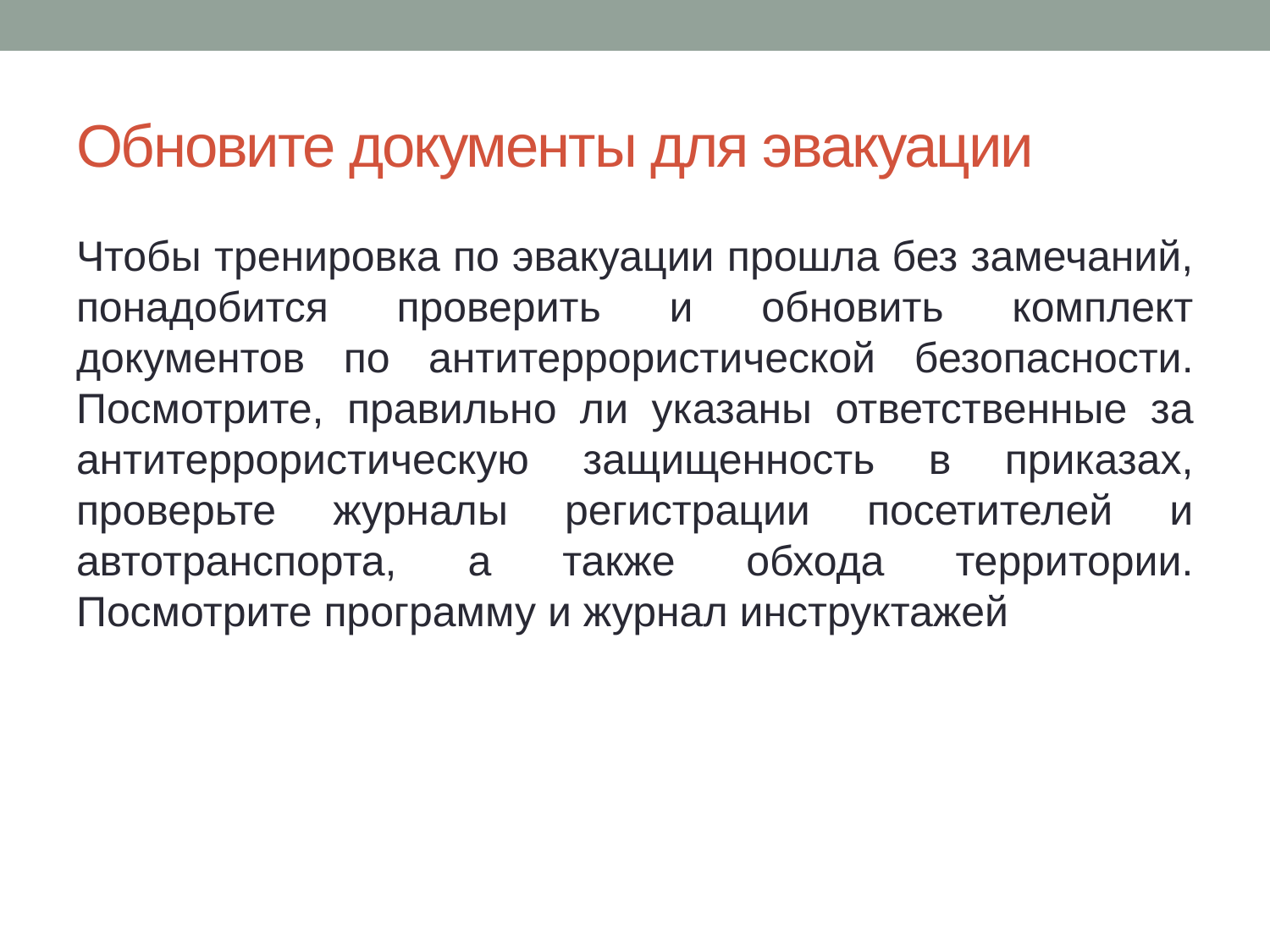

# Обновите документы для эвакуации
Чтобы тренировка по эвакуации прошла без замечаний, понадобится проверить и обновить комплект документов по антитеррористической безопасности. Посмотрите, правильно ли указаны ответственные за антитеррористическую защищенность в приказах, проверьте журналы регистрации посетителей и автотранспорта, а также обхода территории. Посмотрите программу и журнал инструктажей